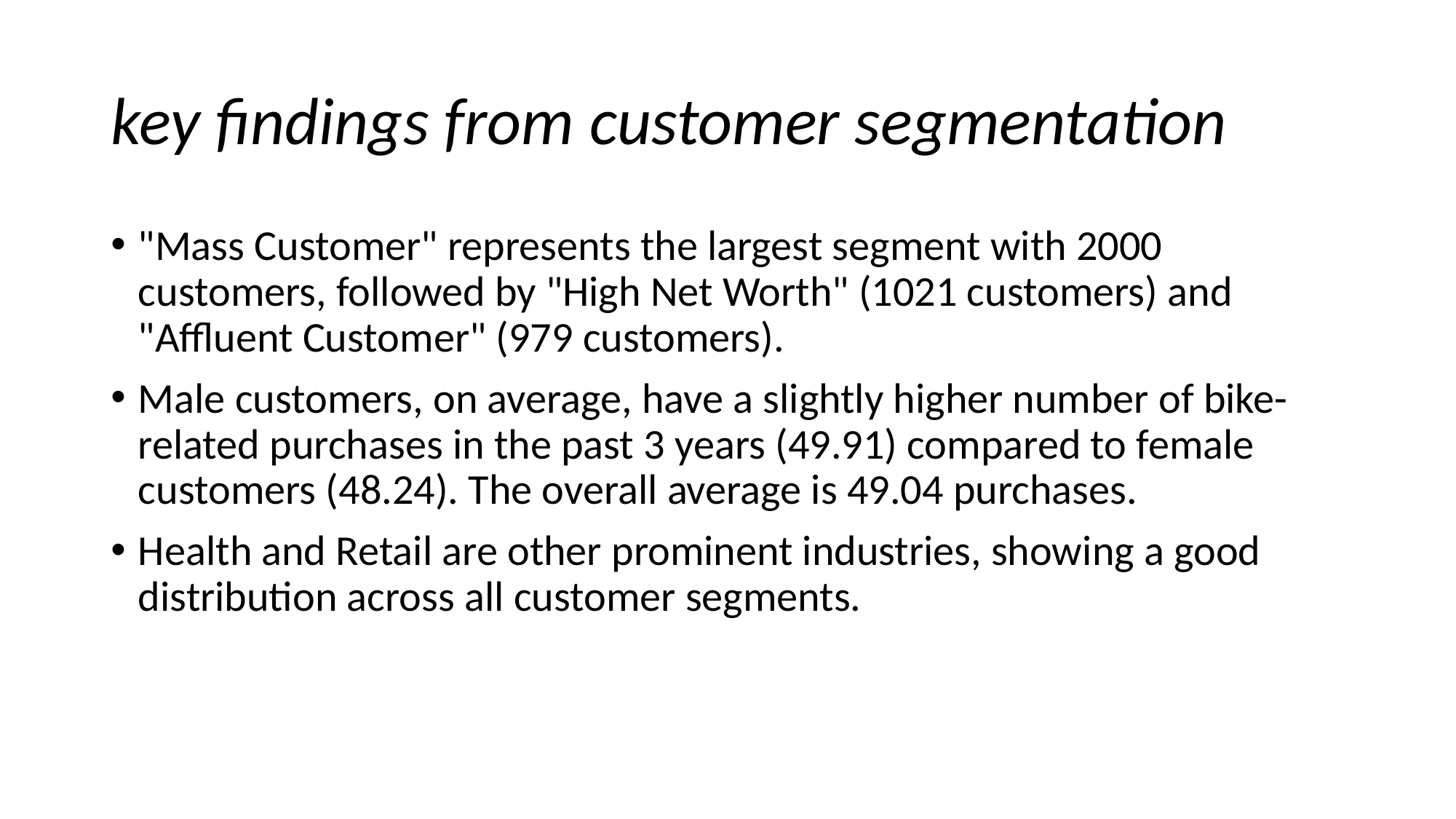

# key findings from customer segmentation
"Mass Customer" represents the largest segment with 2000 customers, followed by "High Net Worth" (1021 customers) and "Affluent Customer" (979 customers).
Male customers, on average, have a slightly higher number of bike-related purchases in the past 3 years (49.91) compared to female customers (48.24). The overall average is 49.04 purchases.
Health and Retail are other prominent industries, showing a good distribution across all customer segments.